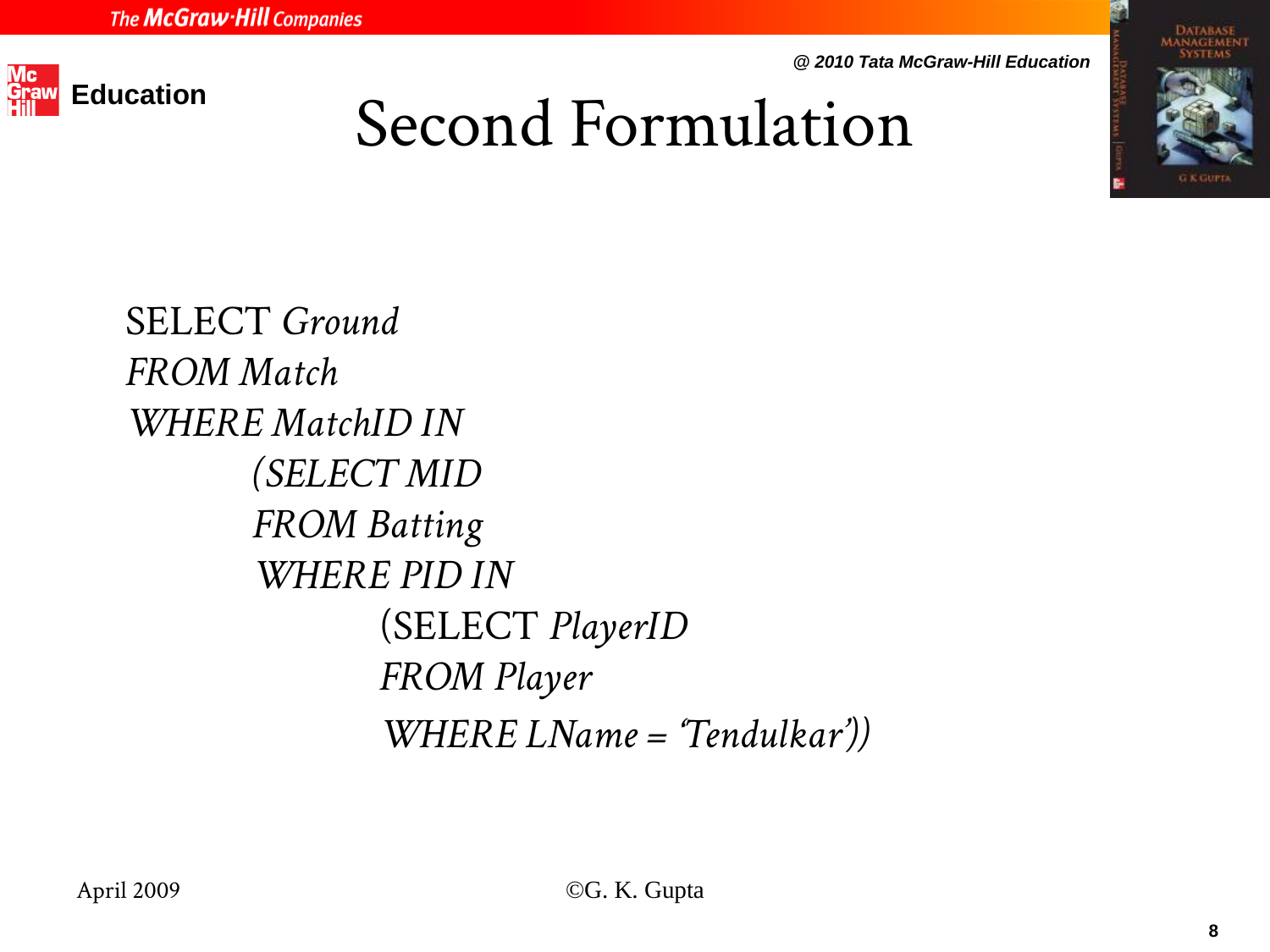

# Second Formulation
SELECT Ground
FROM Match
WHERE MatchID IN
	(SELECT MID
	FROM Batting
	WHERE PID IN
		(SELECT PlayerID
		FROM Player
		WHERE LName = ‘Tendulkar’))
April 2009
©G. K. Gupta